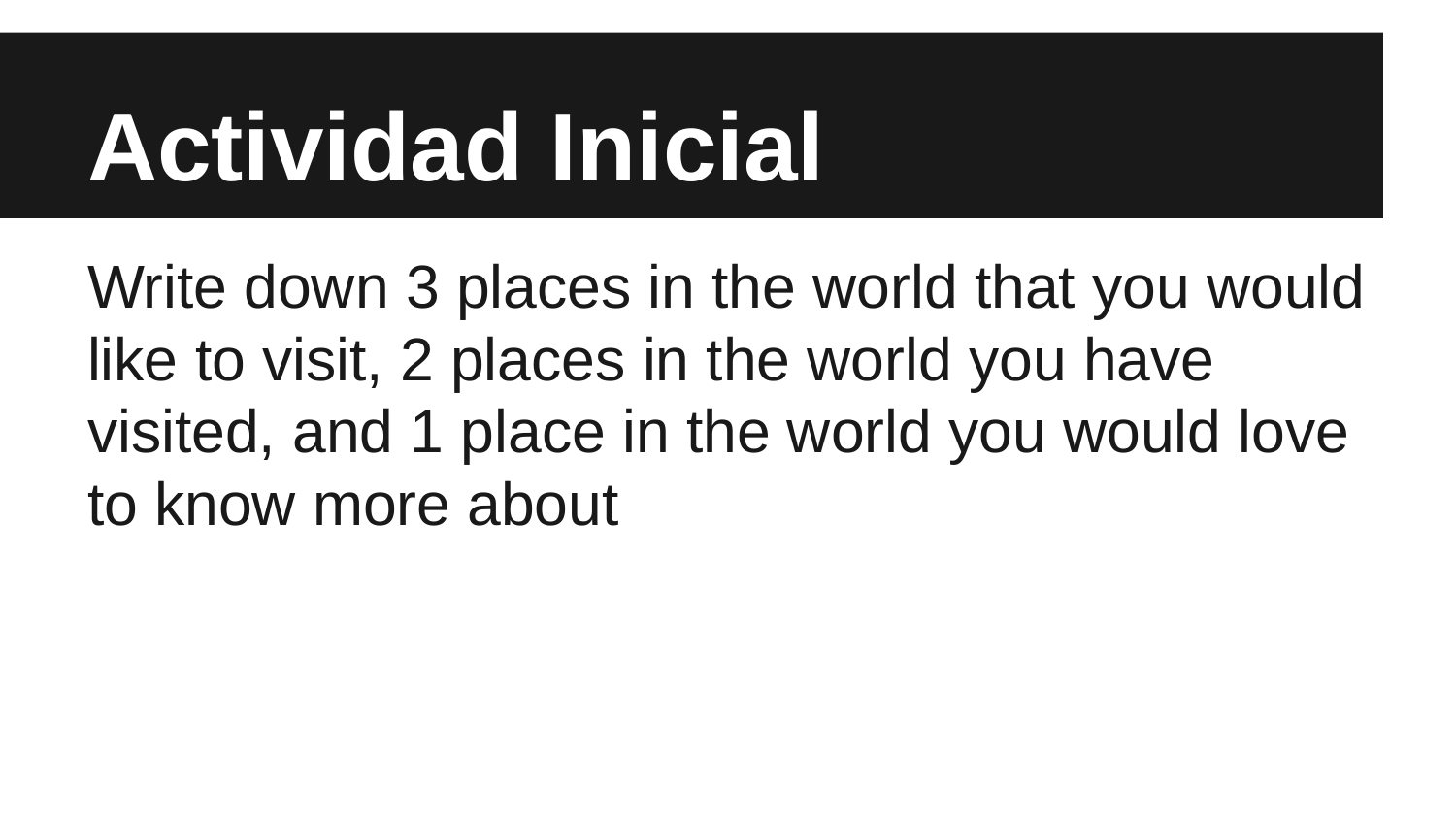

# Actividad Inicial
Write down 3 places in the world that you would like to visit, 2 places in the world you have visited, and 1 place in the world you would love to know more about